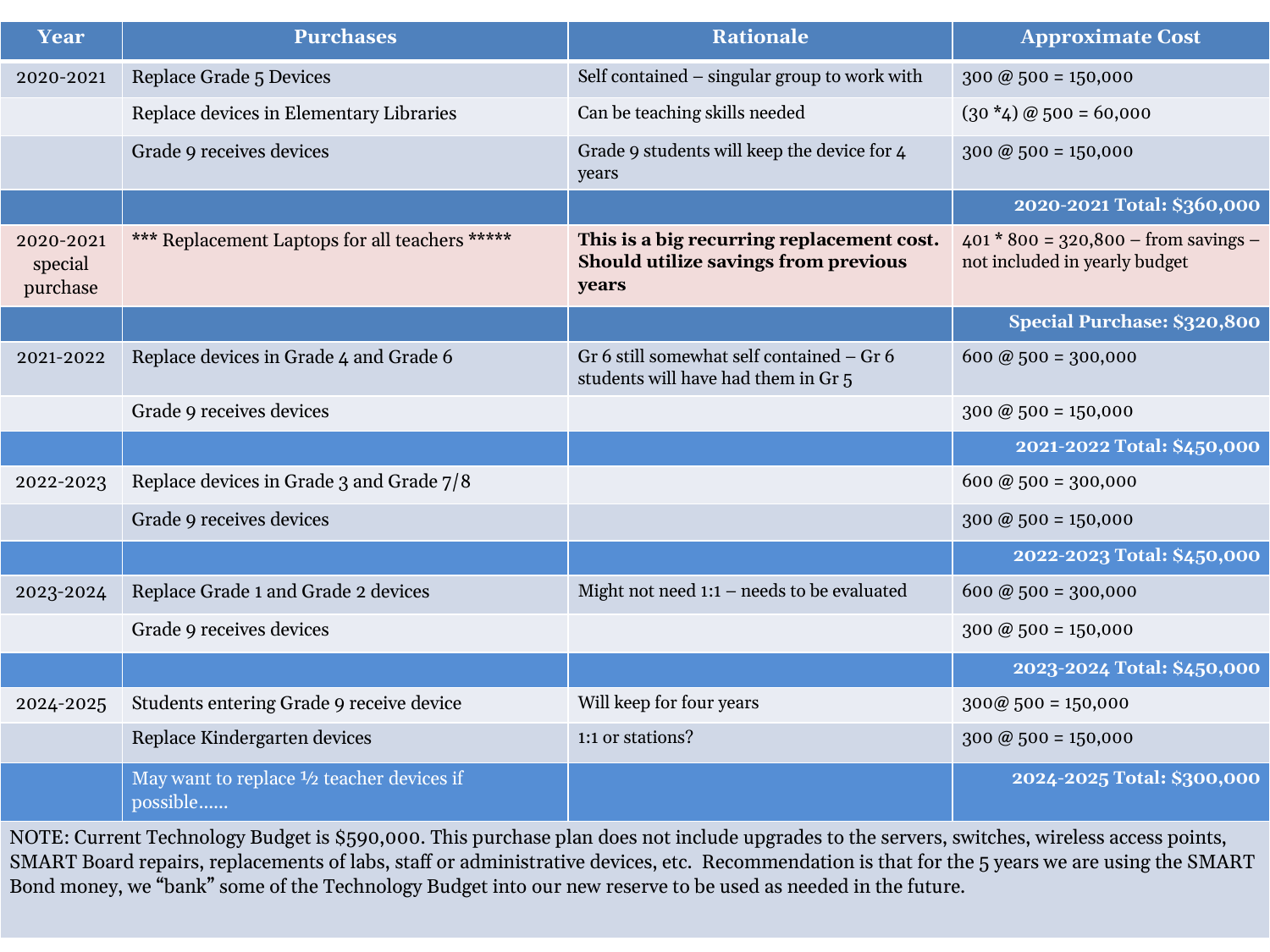

| Year | Purchases | Rationale | Approximate Cost |
| --- | --- | --- | --- |
| 2020-2021 | Replace Grade 5 Devices | Self contained – singular group to work with | 300 @ 500 = 150,000 |
|  | Replace devices in Elementary Libraries | Can be teaching skills needed | (30 \*4) @ 500 = 60,000 |
|  | Grade 9 receives devices | Grade 9 students will keep the device for 4 years | 300 @ 500 = 150,000 |
|  |  |  | 2020-2021 Total: $360,000 |
| 2020-2021 special purchase | \*\*\* Replacement Laptops for all teachers \*\*\*\*\* | This is a big recurring replacement cost. Should utilize savings from previous years | 401 \* 800 = 320,800 – from savings – not included in yearly budget |
|  |  |  | Special Purchase: $320,800 |
| 2021-2022 | Replace devices in Grade 4 and Grade 6 | Gr 6 still somewhat self contained – Gr 6 students will have had them in Gr 5 | 600 @ 500 = 300,000 |
|  | Grade 9 receives devices |  | 300 @ 500 = 150,000 |
|  |  |  | 2021-2022 Total: $450,000 |
| 2022-2023 | Replace devices in Grade 3 and Grade 7/8 |  | 600 @ 500 = 300,000 |
|  | Grade 9 receives devices |  | 300 @ 500 = 150,000 |
|  |  |  | 2022-2023 Total: $450,000 |
| 2023-2024 | Replace Grade 1 and Grade 2 devices | Might not need 1:1 – needs to be evaluated | 600 @ 500 = 300,000 |
|  | Grade 9 receives devices |  | 300 @ 500 = 150,000 |
|  |  |  | 2023-2024 Total: $450,000 |
| 2024-2025 | Students entering Grade 9 receive device | Will keep for four years | 300@ 500 = 150,000 |
|  | Replace Kindergarten devices | 1:1 or stations? | 300 @ 500 = 150,000 |
|  | May want to replace ½ teacher devices if possible…… |  | 2024-2025 Total: $300,000 |
| NOTE: Current Technology Budget is $590,000. This purchase plan does not include upgrades to the servers, switches, wireless access points, SMART Board repairs, replacements of labs, staff or administrative devices, etc. Recommendation is that for the 5 years we are using the SMART Bond money, we “bank” some of the Technology Budget into our new reserve to be used as needed in the future. |  |  |  |